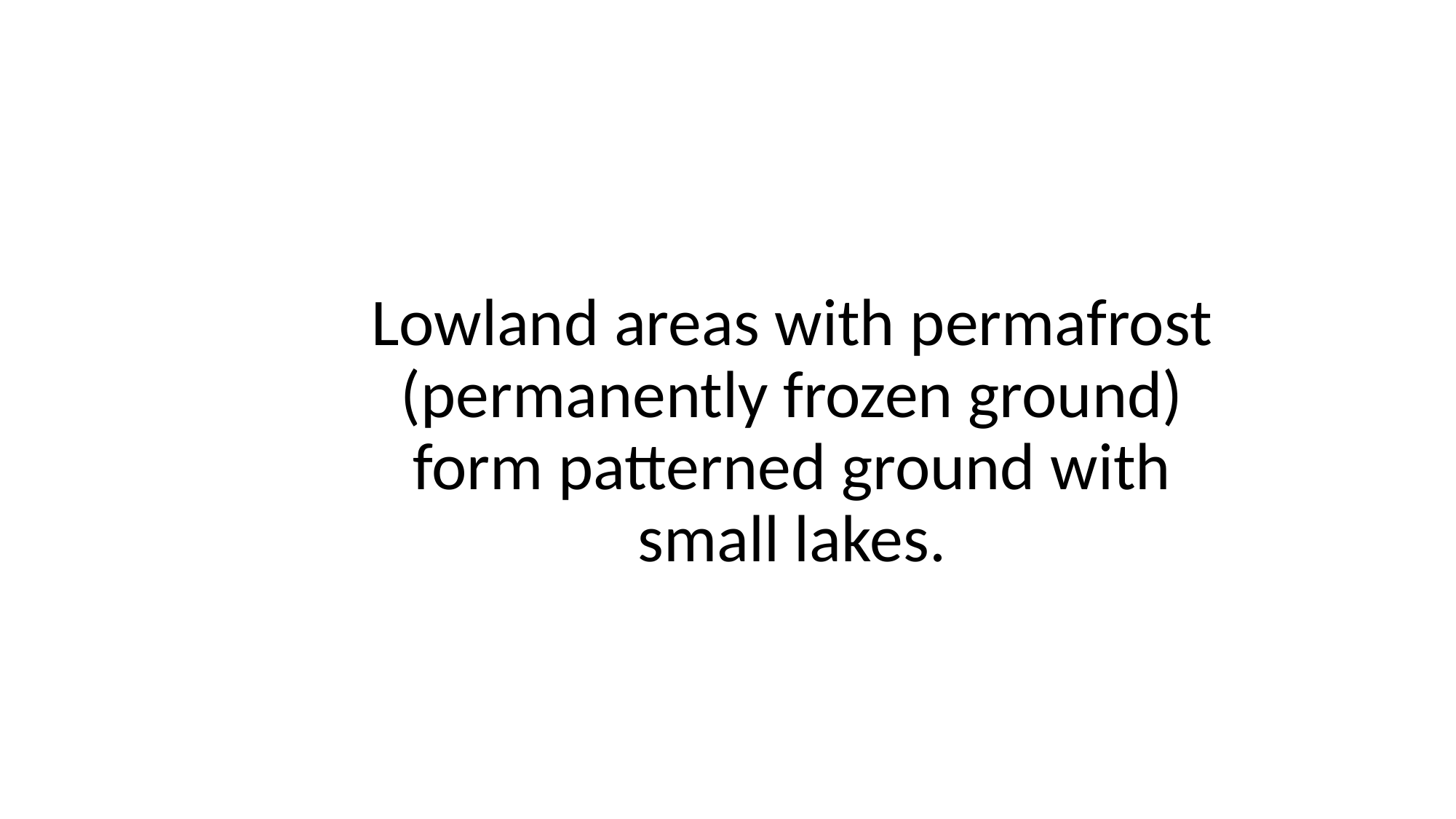

# Lowland areas with permafrost (permanently frozen ground) form patterned ground with small lakes.